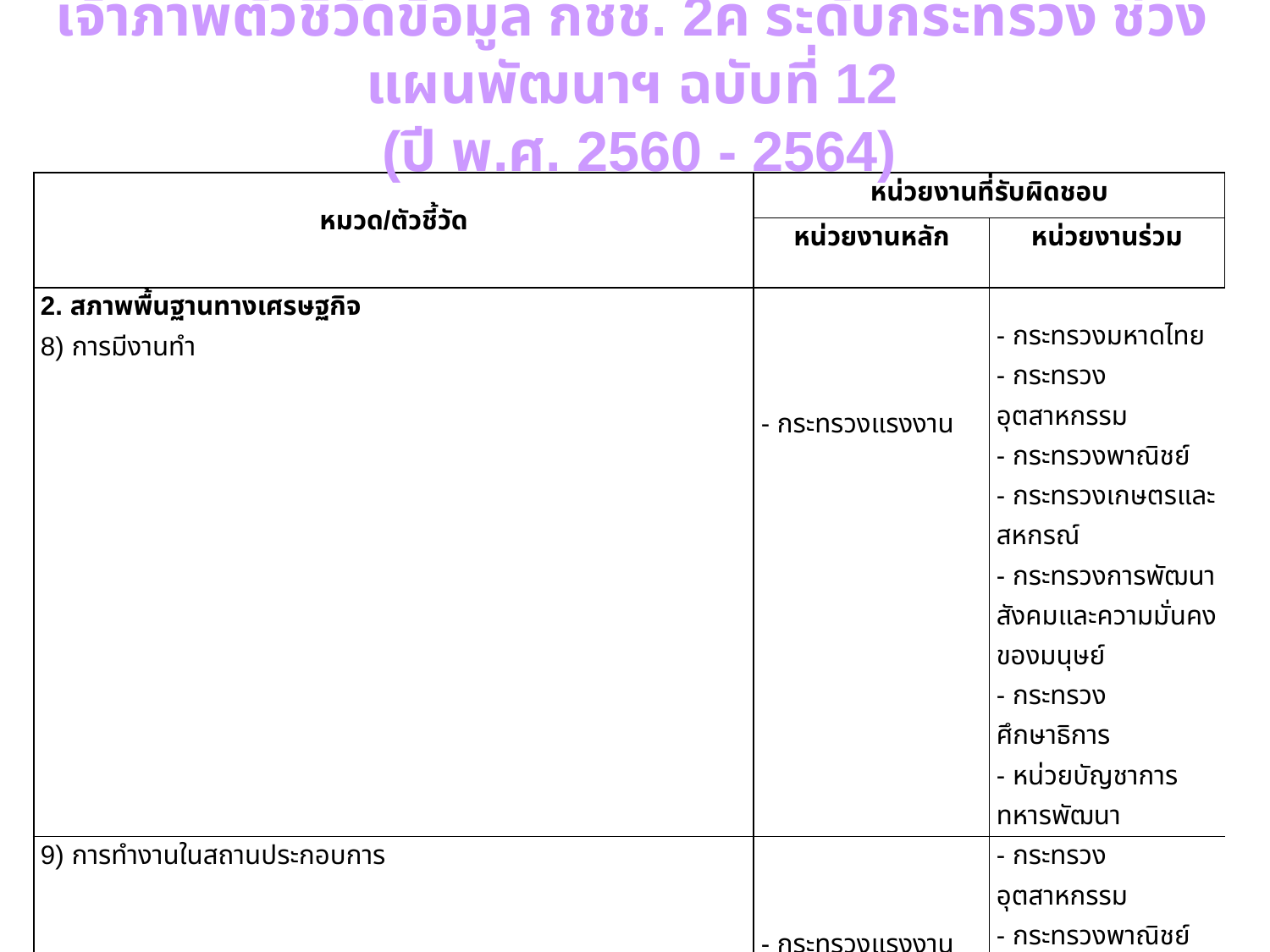

เจ้าภาพตัวชี้วัดข้อมูล กชช. 2ค ระดับกระทรวง ช่วงแผนพัฒนาฯ ฉบับที่ 12
 (ปี พ.ศ. 2560 - 2564)
| หมวด/ตัวชี้วัด | หน่วยงานที่รับผิดชอบ |  |
| --- | --- | --- |
|  | หน่วยงานหลัก | หน่วยงานร่วม |
| 2. สภาพพื้นฐานทางเศรษฐกิจ 8) การมีงานทำ | - กระทรวงแรงงาน | - กระทรวงมหาดไทย - กระทรวงอุตสาหกรรม - กระทรวงพาณิชย์ - กระทรวงเกษตรและสหกรณ์ - กระทรวงการพัฒนาสังคมและความมั่นคงของมนุษย์ - กระทรวงศึกษาธิการ - หน่วยบัญชาการทหารพัฒนา |
| 9) การทำงานในสถานประกอบการ | - กระทรวงแรงงาน | - กระทรวงอุตสาหกรรม - กระทรวงพาณิชย์ - กระทรวงเกษตรและสหกรณ์ - กระทรวงการพัฒนาสังคมและความมั่นคงของมนุษย์ - กระทรวงศึกษาธิการ - หน่วยบัญชาการทหารพัฒนา |